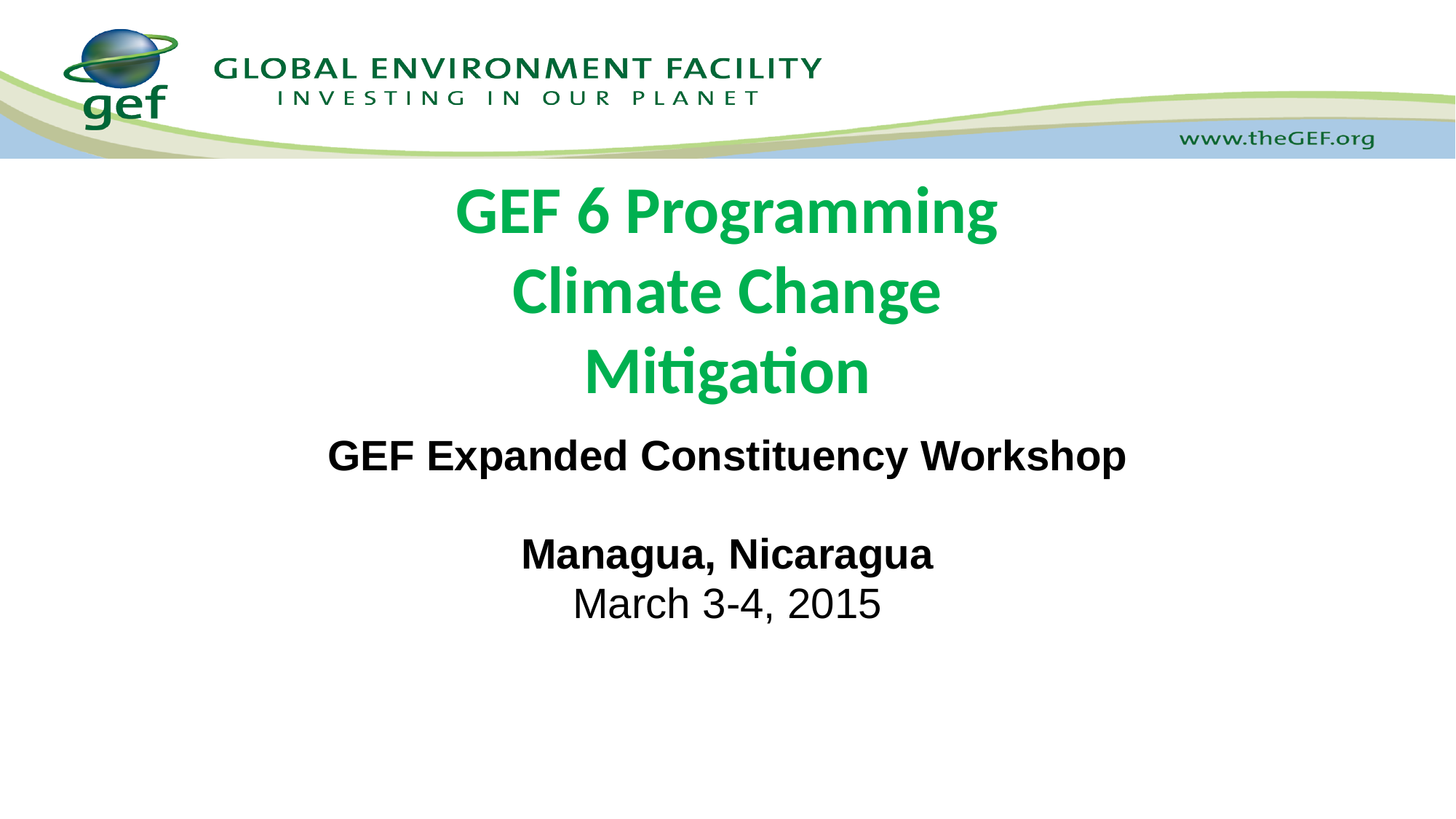

# GEF 6 Programming Climate Change Mitigation

GEF Expanded Constituency Workshop

Managua, Nicaragua
March 3-4, 2015